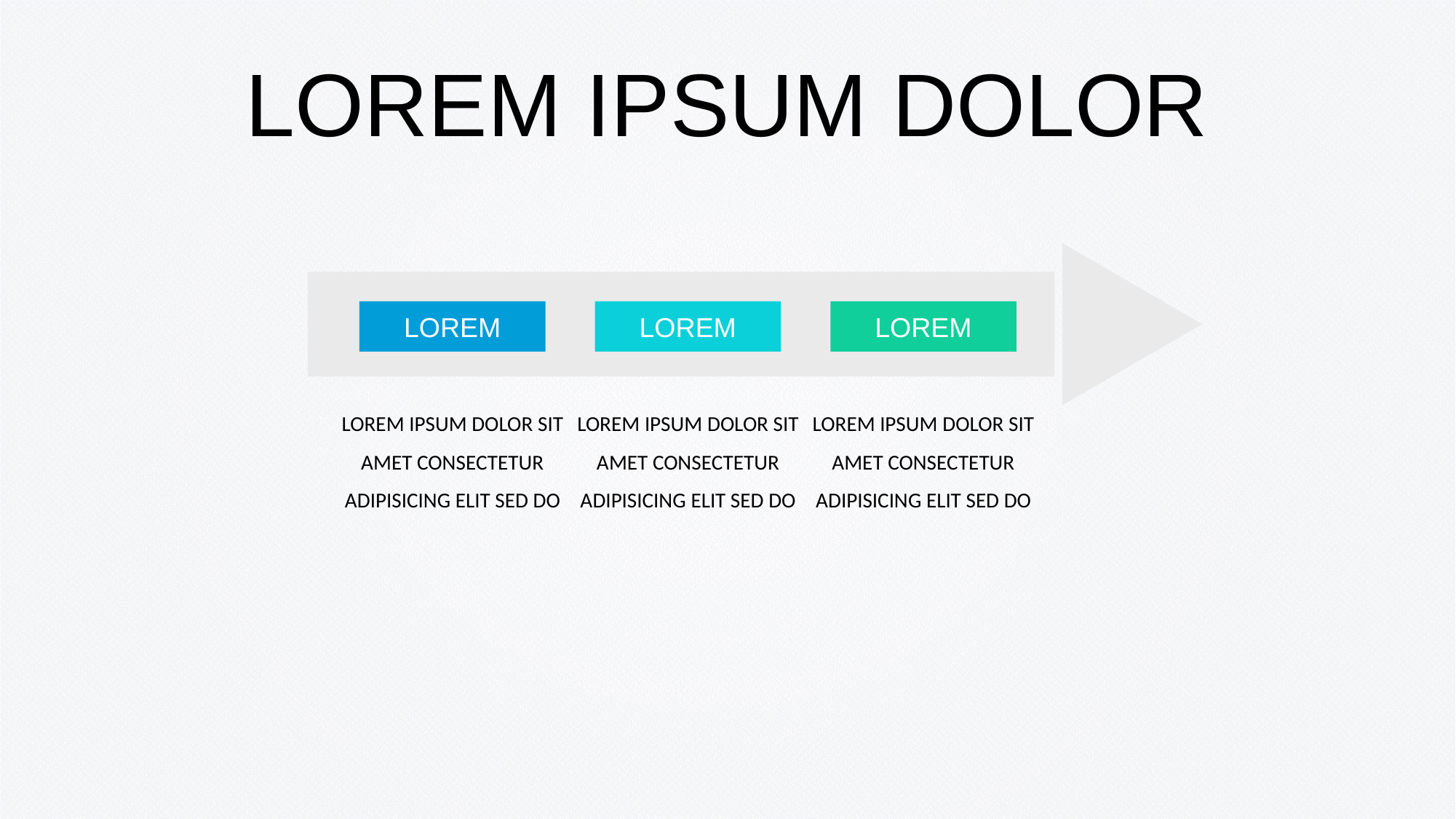

# LOREM IPSUM DOLOR

LOREM
LOREM
LOREM
LOREM IPSUM DOLOR SIT AMET CONSECTETUR ADIPISICING ELIT SED DO
LOREM IPSUM DOLOR SIT AMET CONSECTETUR ADIPISICING ELIT SED DO
LOREM IPSUM DOLOR SIT AMET CONSECTETUR ADIPISICING ELIT SED DO